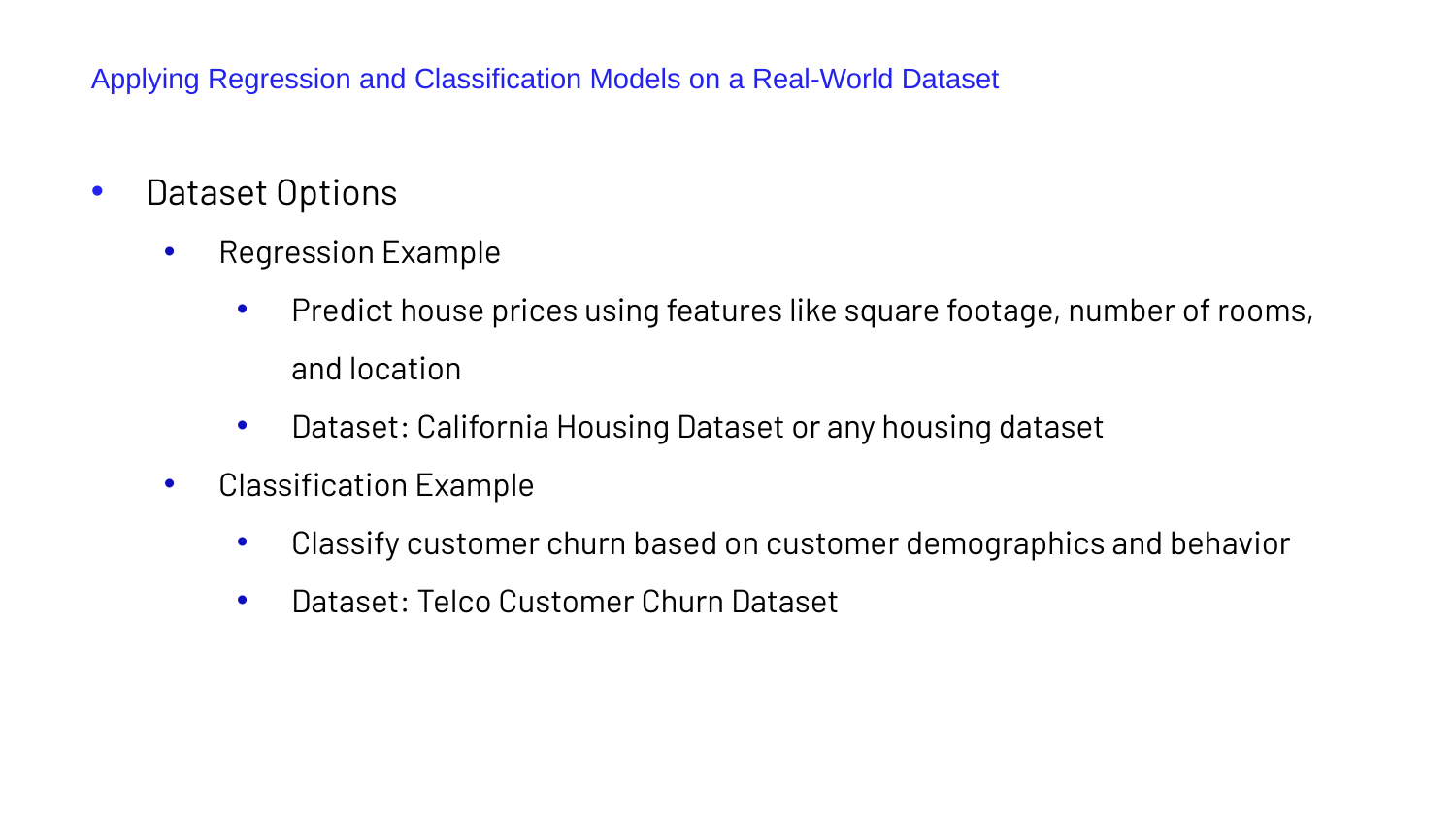

Applying Regression and Classification Models on a Real-World Dataset
Dataset Options
Regression Example
Predict house prices using features like square footage, number of rooms, and location
Dataset: California Housing Dataset or any housing dataset
Classification Example
Classify customer churn based on customer demographics and behavior
Dataset: Telco Customer Churn Dataset